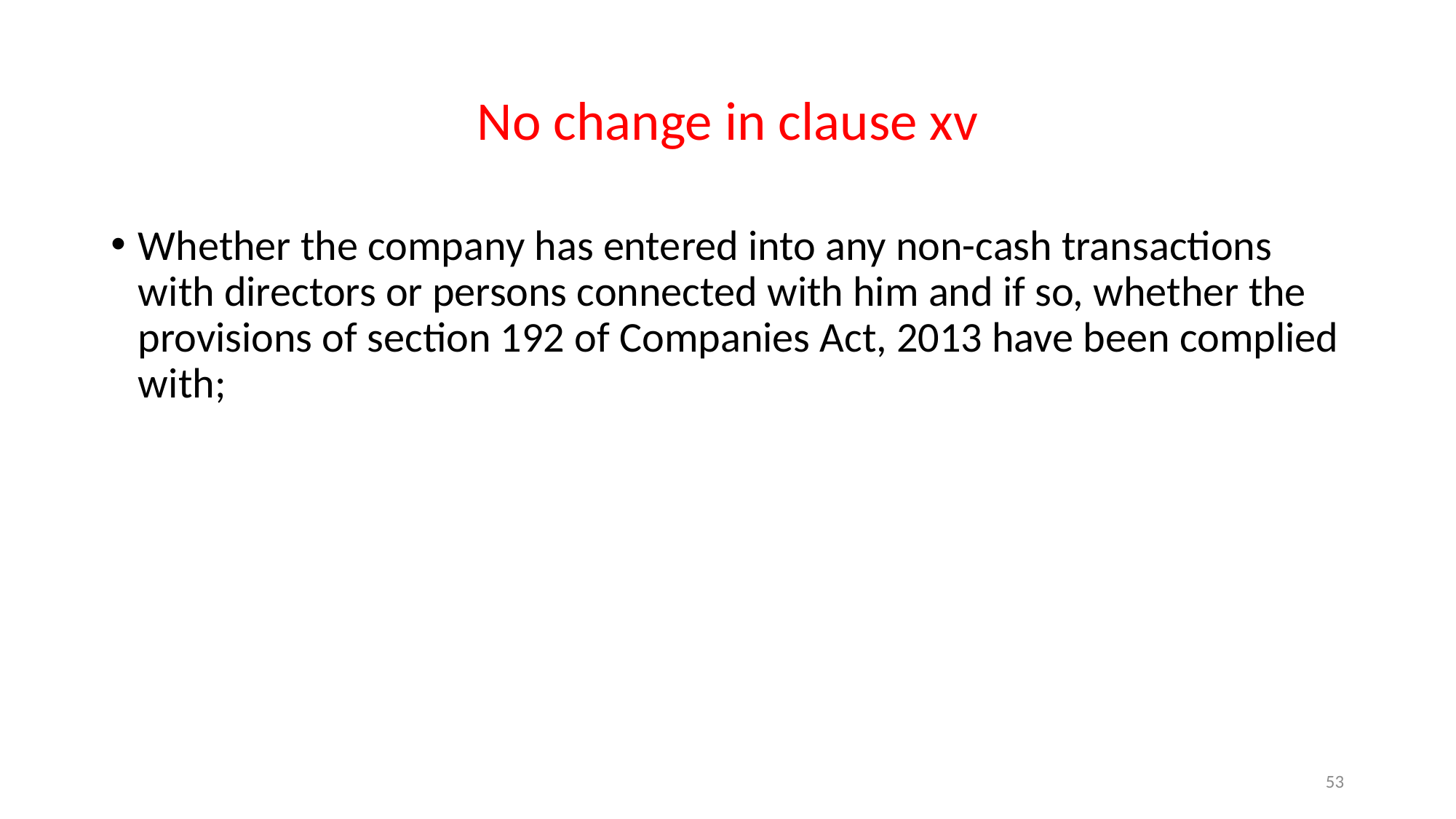

# No change in clause xv
Whether the company has entered into any non-cash transactions with directors or persons connected with him and if so, whether the provisions of section 192 of Companies Act, 2013 have been complied with;
53